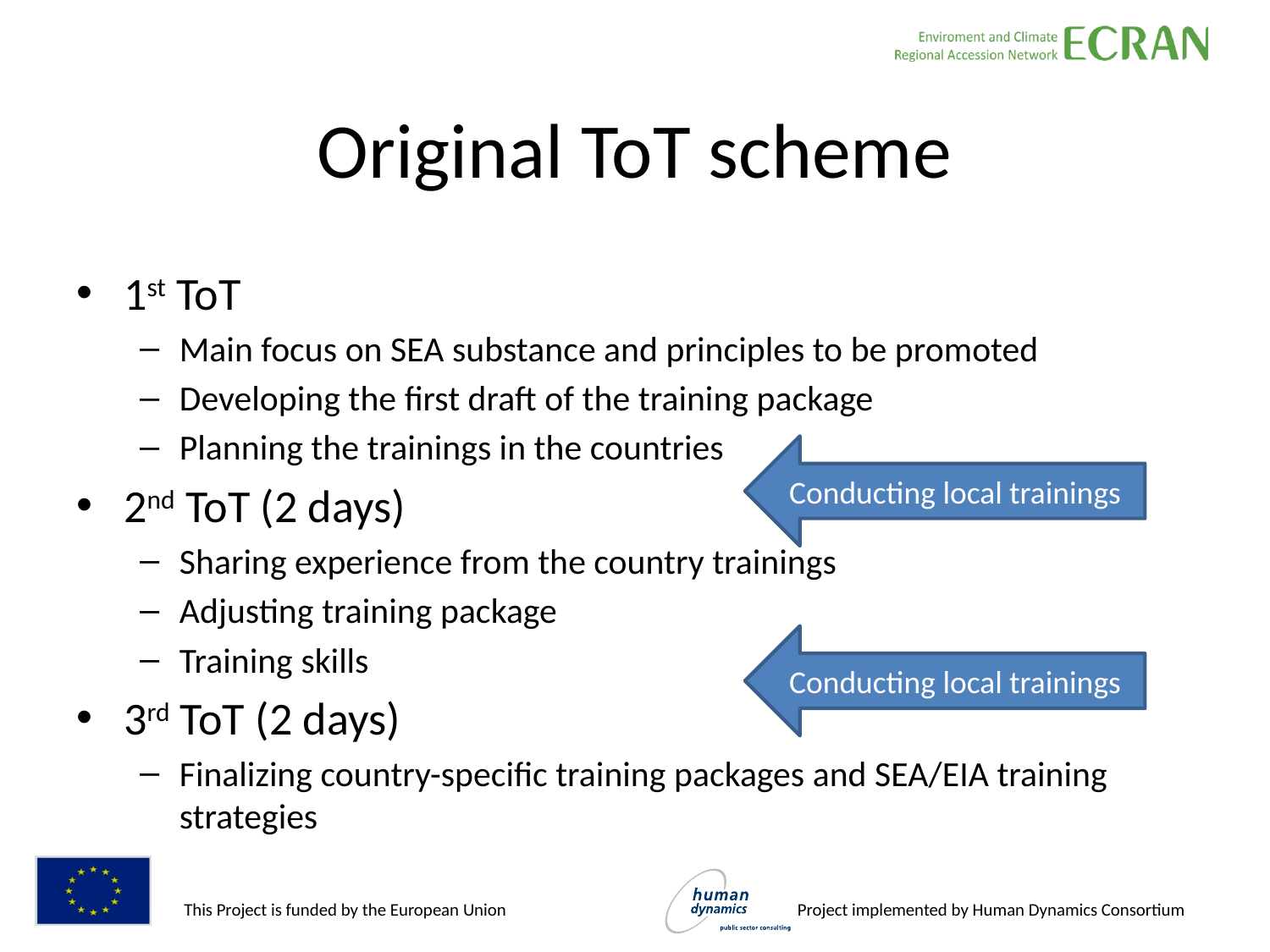

# Original ToT scheme
1st ToT
Main focus on SEA substance and principles to be promoted
Developing the first draft of the training package
Planning the trainings in the countries
2nd ToT (2 days)
Sharing experience from the country trainings
Adjusting training package
Training skills
3rd ToT (2 days)
Finalizing country-specific training packages and SEA/EIA training strategies
Conducting local trainings
Conducting local trainings